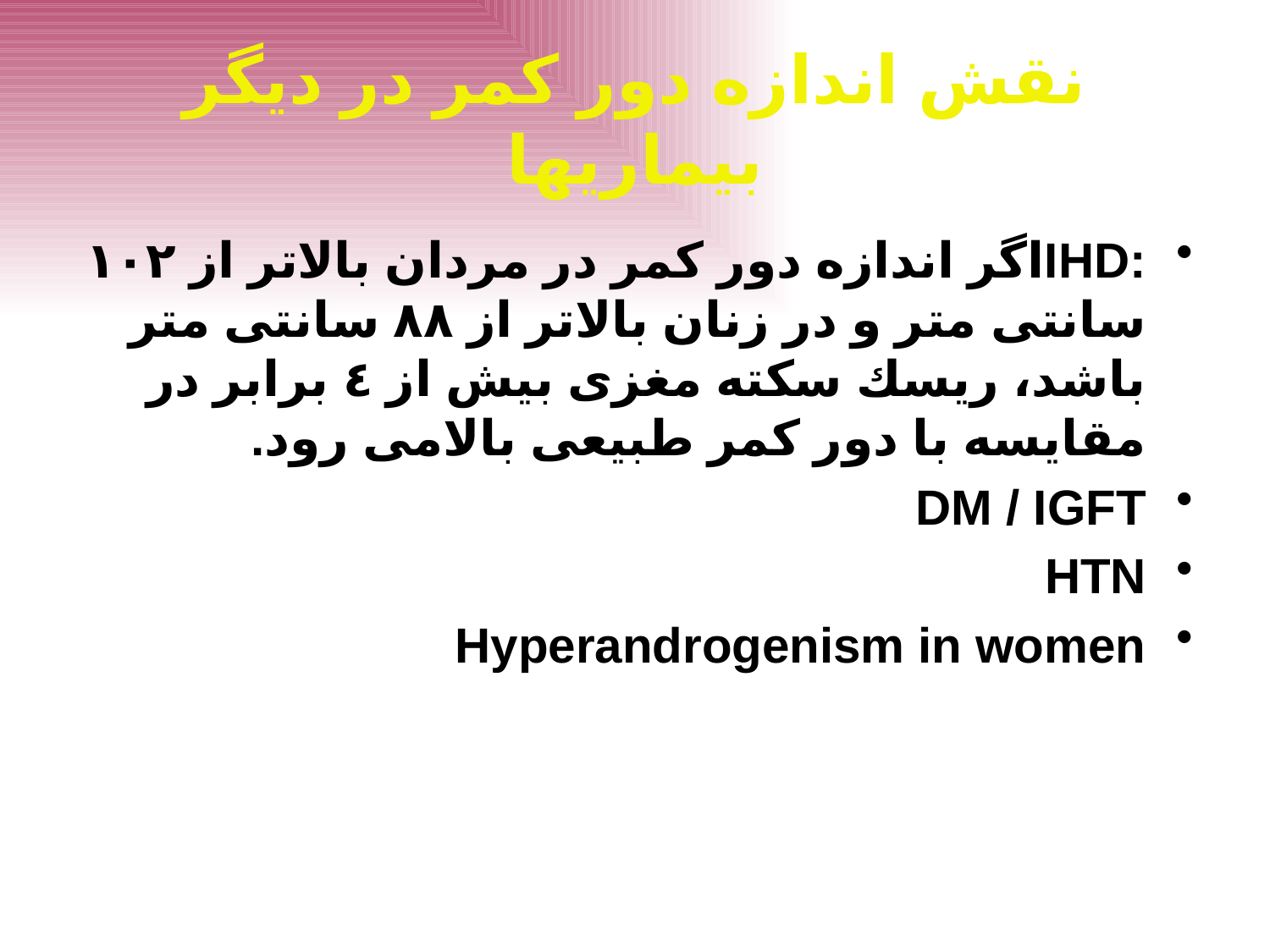

نقش اندازه دور كمر در دیگر بیماریها
:IHDاگر اندازه دور كمر در مردان بالاتر از ١٠٢ سانتی متر و در زنان بالاتر از ٨٨ سانتی متر باشد، ریسك سكته مغزی بیش از ٤ برابر در مقایسه با دور كمر طبیعی بالامی رود.
DM / IGFT
HTN
Hyperandrogenism in women